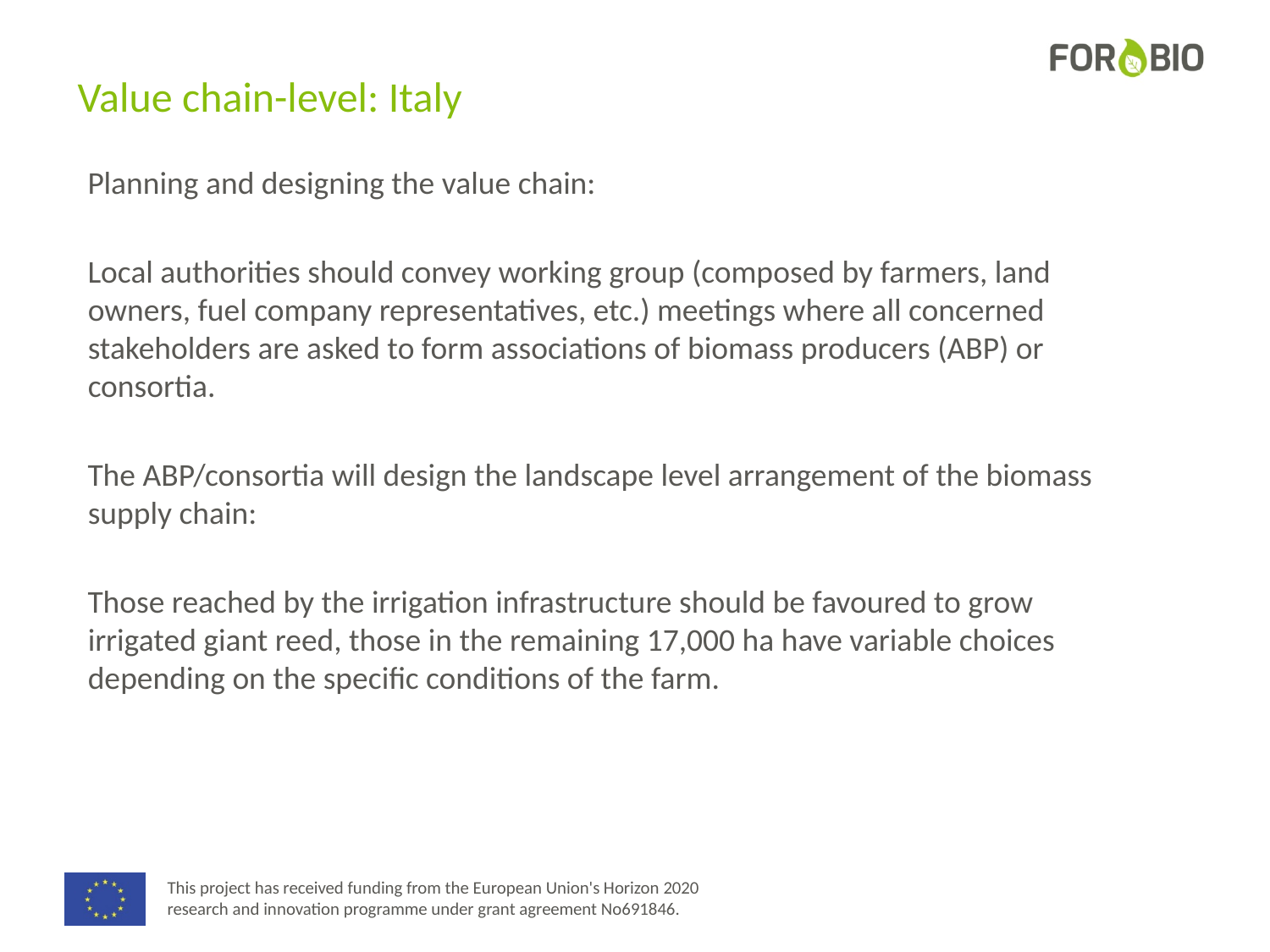

# Value chain-level: Italy
Planning and designing the value chain:

Local authorities should convey working group (composed by farmers, land owners, fuel company representatives, etc.) meetings where all concerned stakeholders are asked to form associations of biomass producers (ABP) or consortia.

The ABP/consortia will design the landscape level arrangement of the biomass supply chain:

Those reached by the irrigation infrastructure should be favoured to grow irrigated giant reed, those in the remaining 17,000 ha have variable choices depending on the specific conditions of the farm.